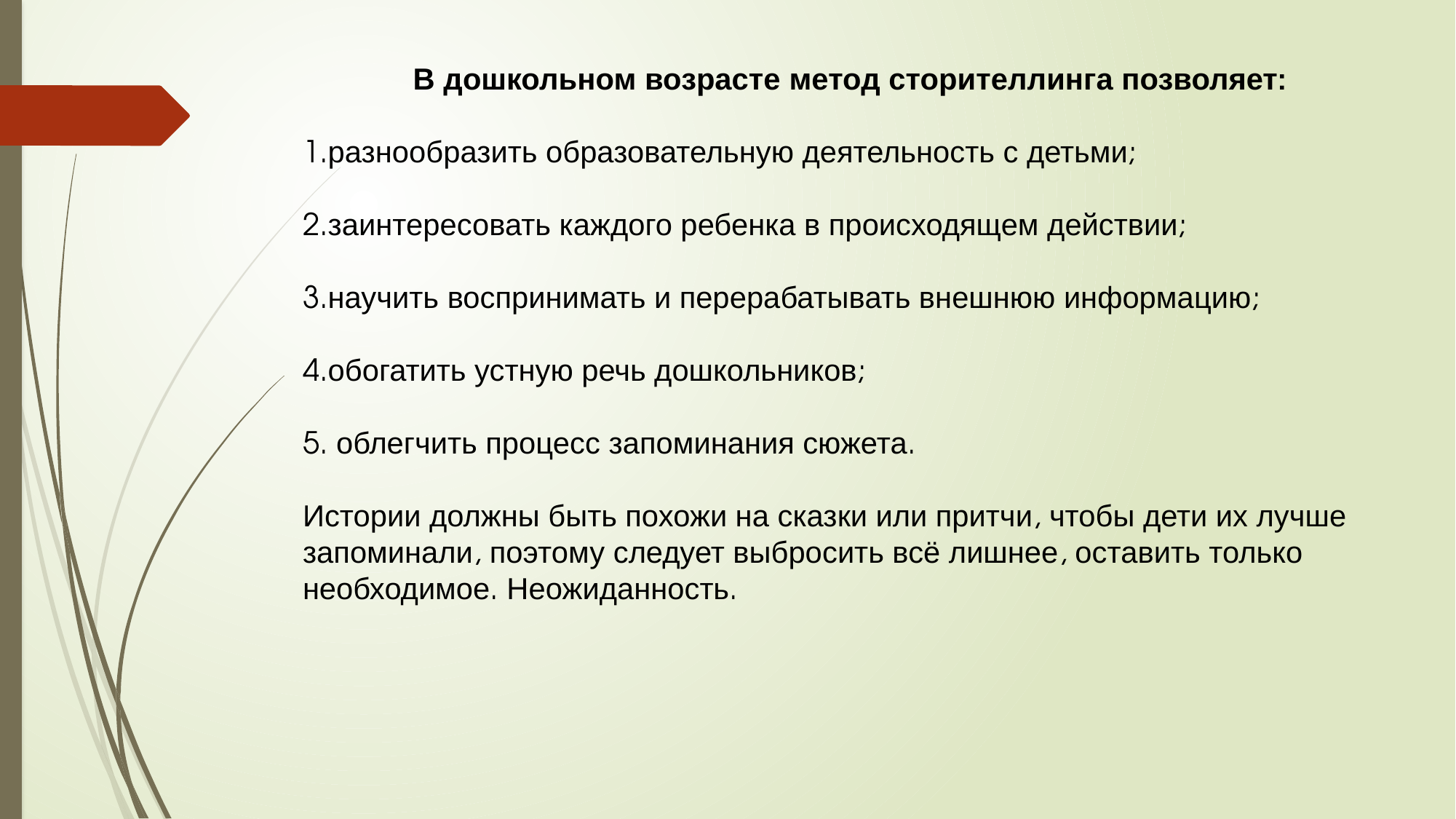

В дошкольном возрасте метод сторителлинга позволяет:

1.разнообразить образовательную деятельность с детьми;

2.заинтересовать каждого ребенка в происходящем действии;

3.научить воспринимать и перерабатывать внешнюю информацию;

4.обогатить устную речь дошкольников;

5. облегчить процесс запоминания сюжета.

Истории должны быть похожи на сказки или притчи, чтобы дети их лучше запоминали, поэтому следует выбросить всё лишнее, оставить только необходимое. Неожиданность.